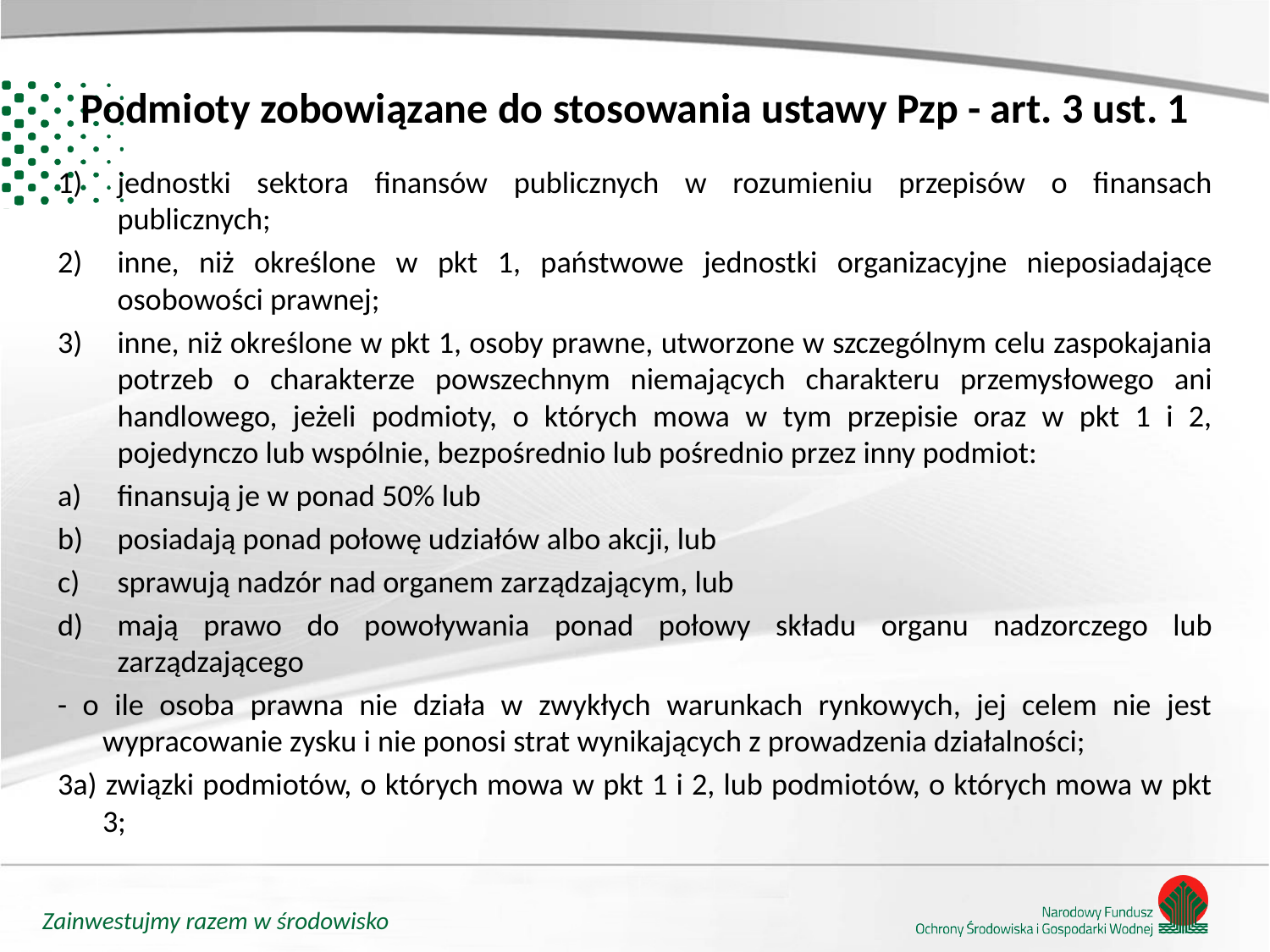

# Podmioty zobowiązane do stosowania ustawy Pzp - art. 3 ust. 1
jednostki sektora finansów publicznych w rozumieniu przepisów o finansach publicznych;
inne, niż określone w pkt 1, państwowe jednostki organizacyjne nieposiadające osobowości prawnej;
inne, niż określone w pkt 1, osoby prawne, utworzone w szczególnym celu zaspokajania potrzeb o charakterze powszechnym niemających charakteru przemysłowego ani handlowego, jeżeli podmioty, o których mowa w tym przepisie oraz w pkt 1 i 2, pojedynczo lub wspólnie, bezpośrednio lub pośrednio przez inny podmiot:
finansują je w ponad 50% lub
posiadają ponad połowę udziałów albo akcji, lub
sprawują nadzór nad organem zarządzającym, lub
mają prawo do powoływania ponad połowy składu organu nadzorczego lub zarządzającego
- o ile osoba prawna nie działa w zwykłych warunkach rynkowych, jej celem nie jest wypracowanie zysku i nie ponosi strat wynikających z prowadzenia działalności;
3a) związki podmiotów, o których mowa w pkt 1 i 2, lub podmiotów, o których mowa w pkt 3;